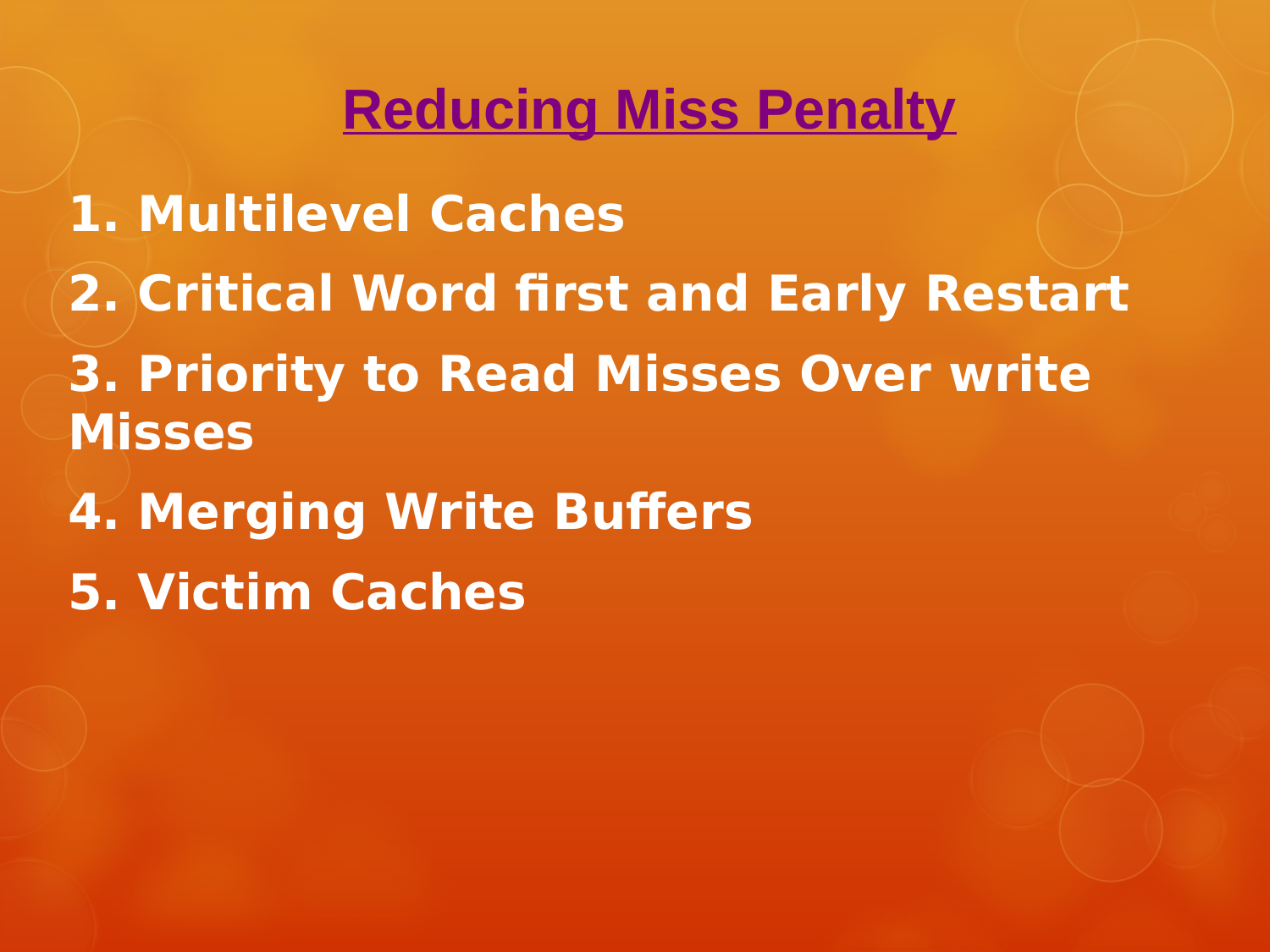

Reducing Miss Penalty
1. Multilevel Caches
2. Critical Word first and Early Restart
3. Priority to Read Misses Over write Misses
4. Merging Write Buffers
5. Victim Caches